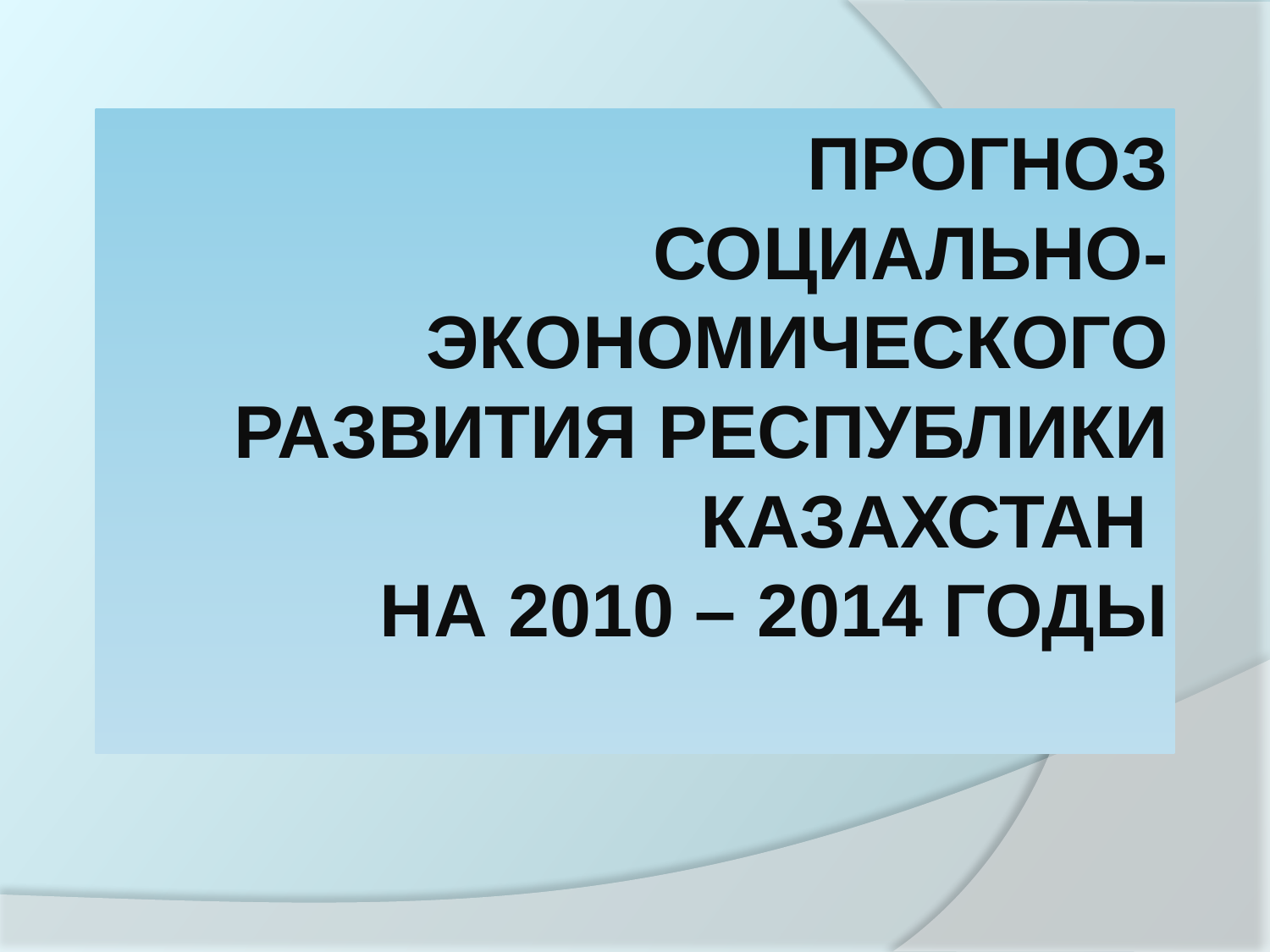

# Прогноз социально-экономического развития Республики Казахстан  на 2010 – 2014 годы